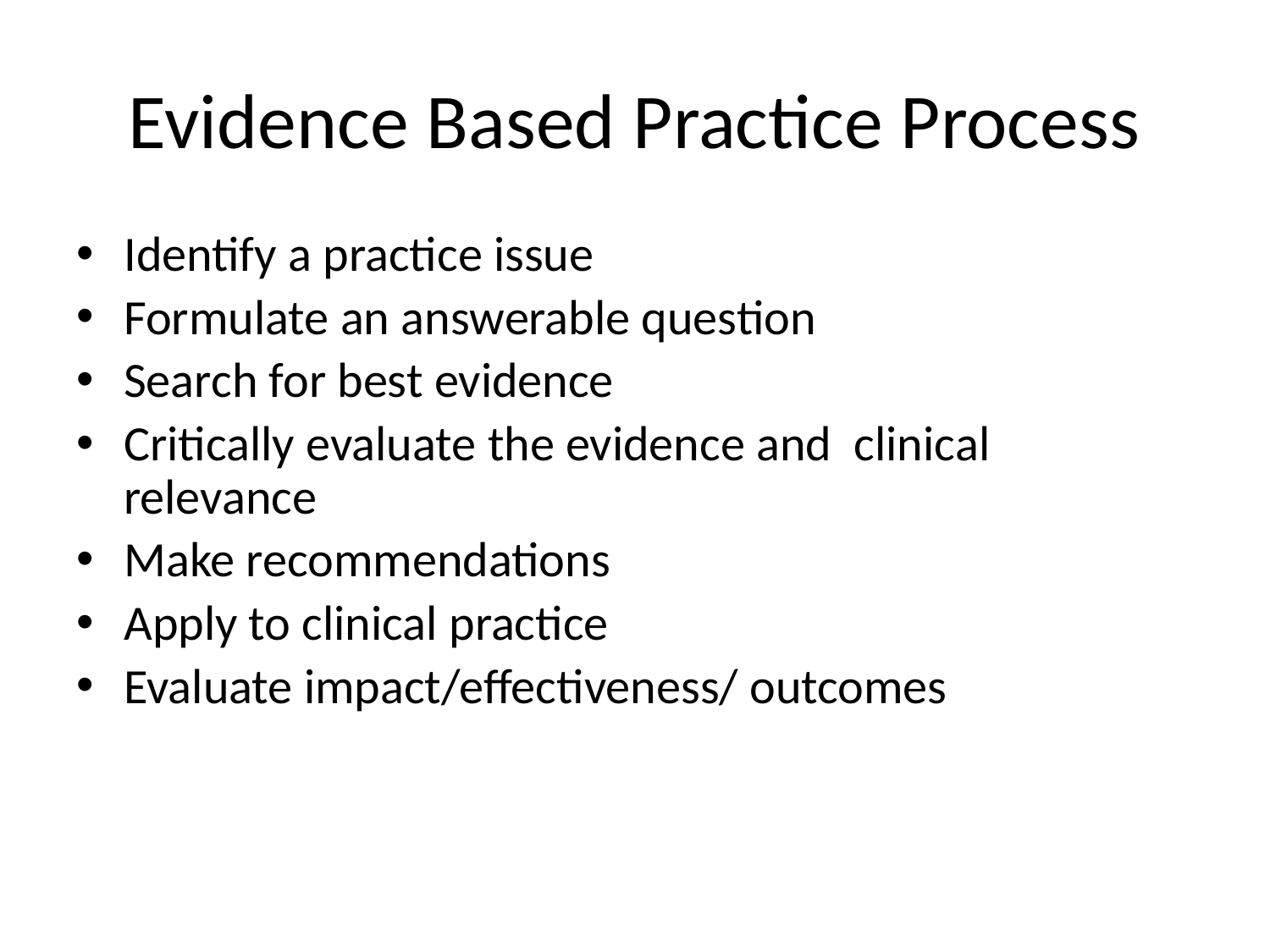

# Evidence Based Practice Process
Identify a practice issue
Formulate an answerable question
Search for best evidence
Critically evaluate the evidence and  clinical relevance
Make recommendations
Apply to clinical practice
Evaluate impact/effectiveness/ outcomes